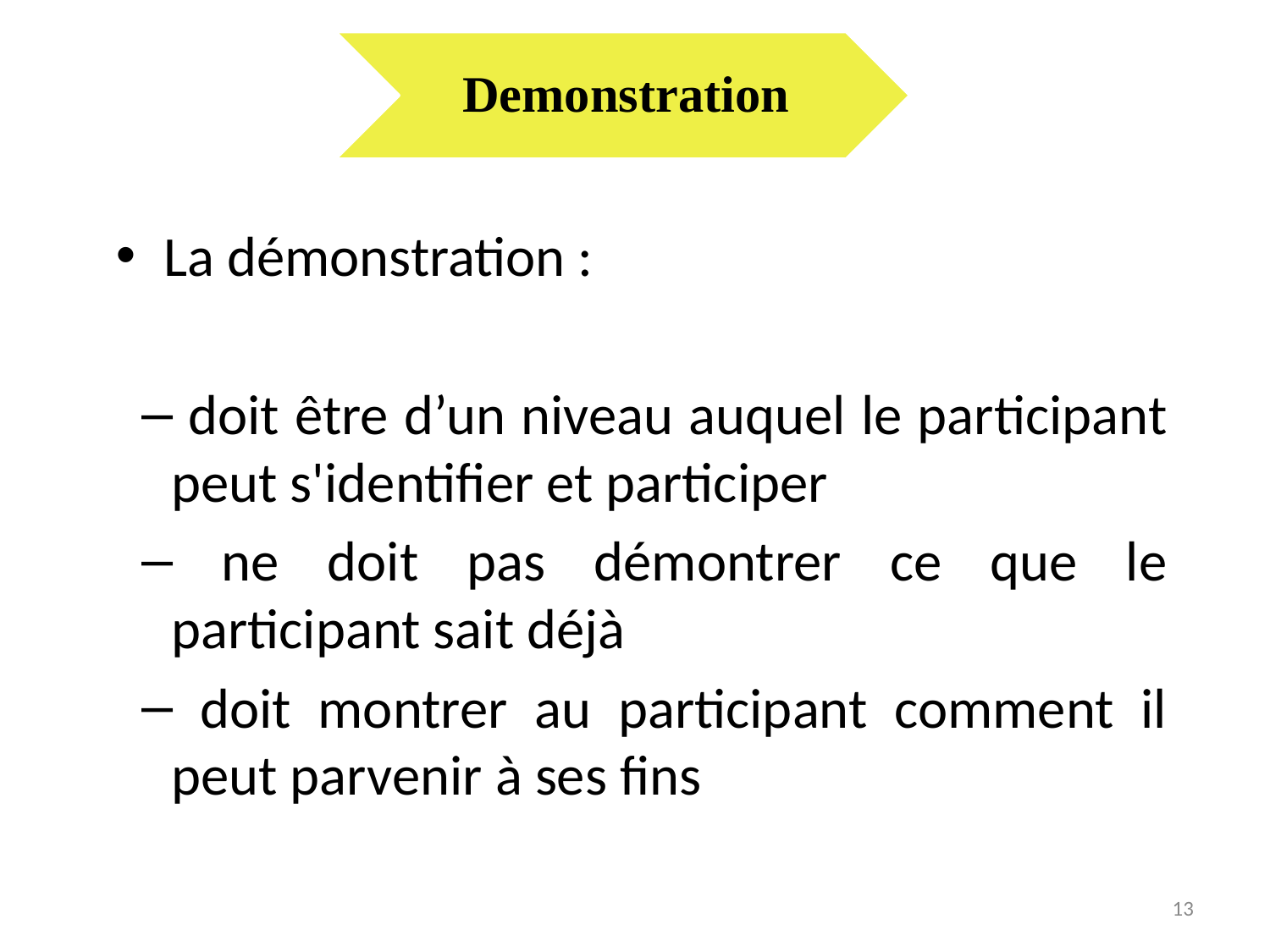

Demonstration
La démonstration :

 doit être d’un niveau auquel le participant peut s'identifier et participer
 ne doit pas démontrer ce que le participant sait déjà
 doit montrer au participant comment il peut parvenir à ses fins

13